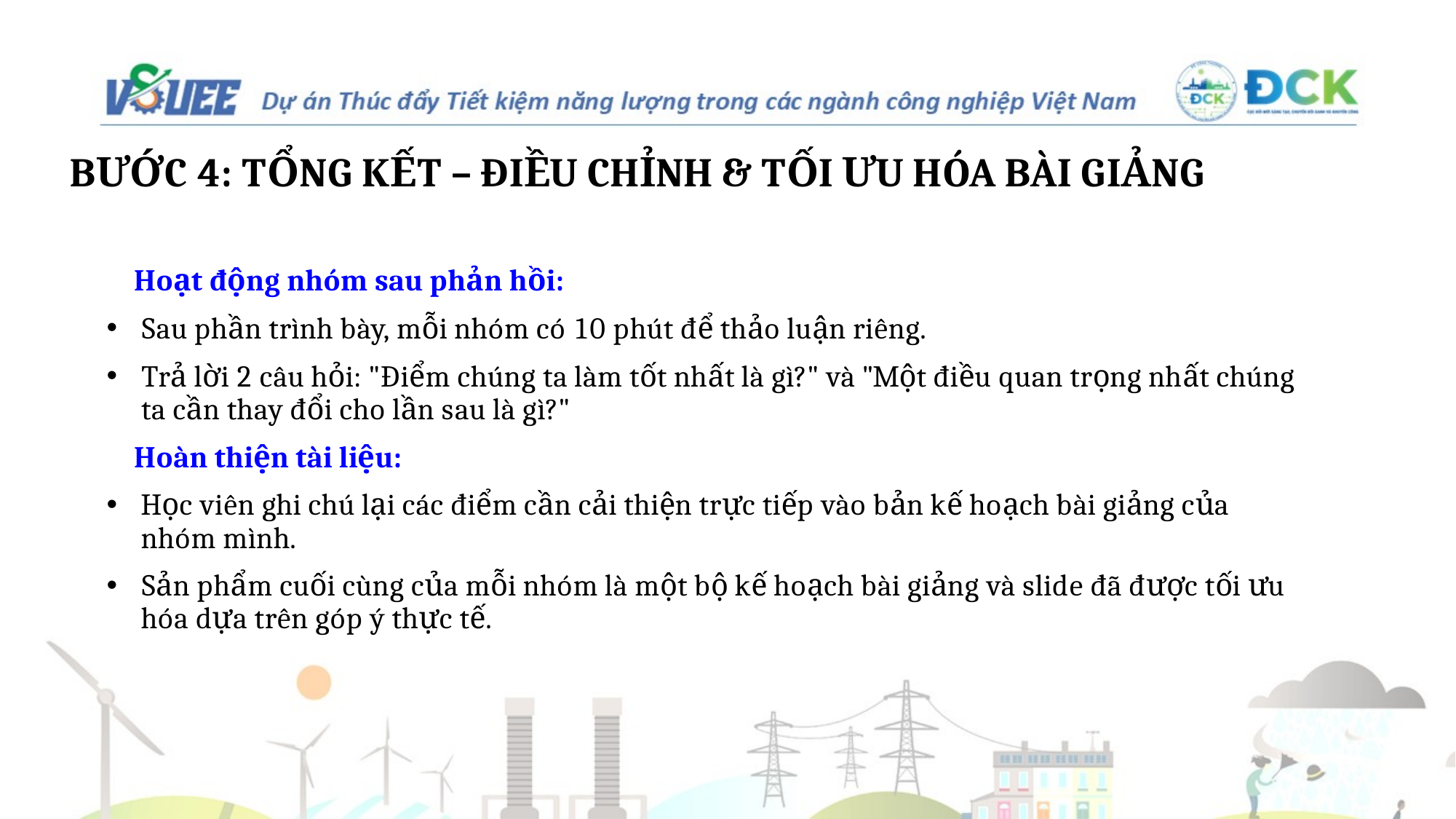

# BƯỚC 4: TỔNG KẾT – ĐIỀU CHỈNH & TỐI ƯU HÓA BÀI GIẢNG
Hoạt động nhóm sau phản hồi:
Sau phần trình bày, mỗi nhóm có 10 phút để thảo luận riêng.
Trả lời 2 câu hỏi: "Điểm chúng ta làm tốt nhất là gì?" và "Một điều quan trọng nhất chúng ta cần thay đổi cho lần sau là gì?"
Hoàn thiện tài liệu:
Học viên ghi chú lại các điểm cần cải thiện trực tiếp vào bản kế hoạch bài giảng của nhóm mình.
Sản phẩm cuối cùng của mỗi nhóm là một bộ kế hoạch bài giảng và slide đã được tối ưu hóa dựa trên góp ý thực tế.